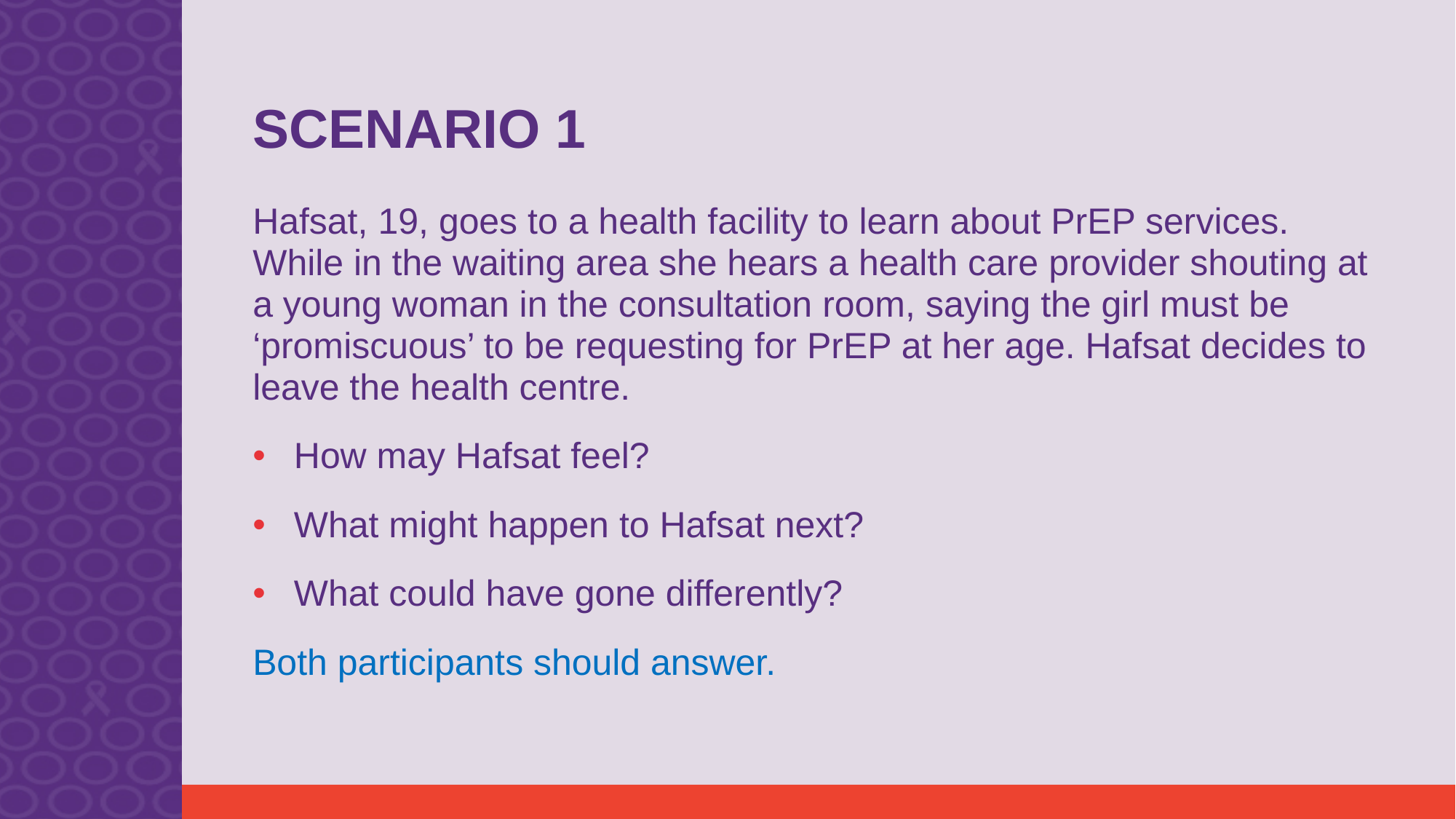

# SCENARIO 1
Hafsat, 19, goes to a health facility to learn about PrEP services. While in the waiting area she hears a health care provider shouting at a young woman in the consultation room, saying the girl must be ‘promiscuous’ to be requesting for PrEP at her age. Hafsat decides to leave the health centre.
How may Hafsat feel?
What might happen to Hafsat next?
What could have gone differently?
Both participants should answer.